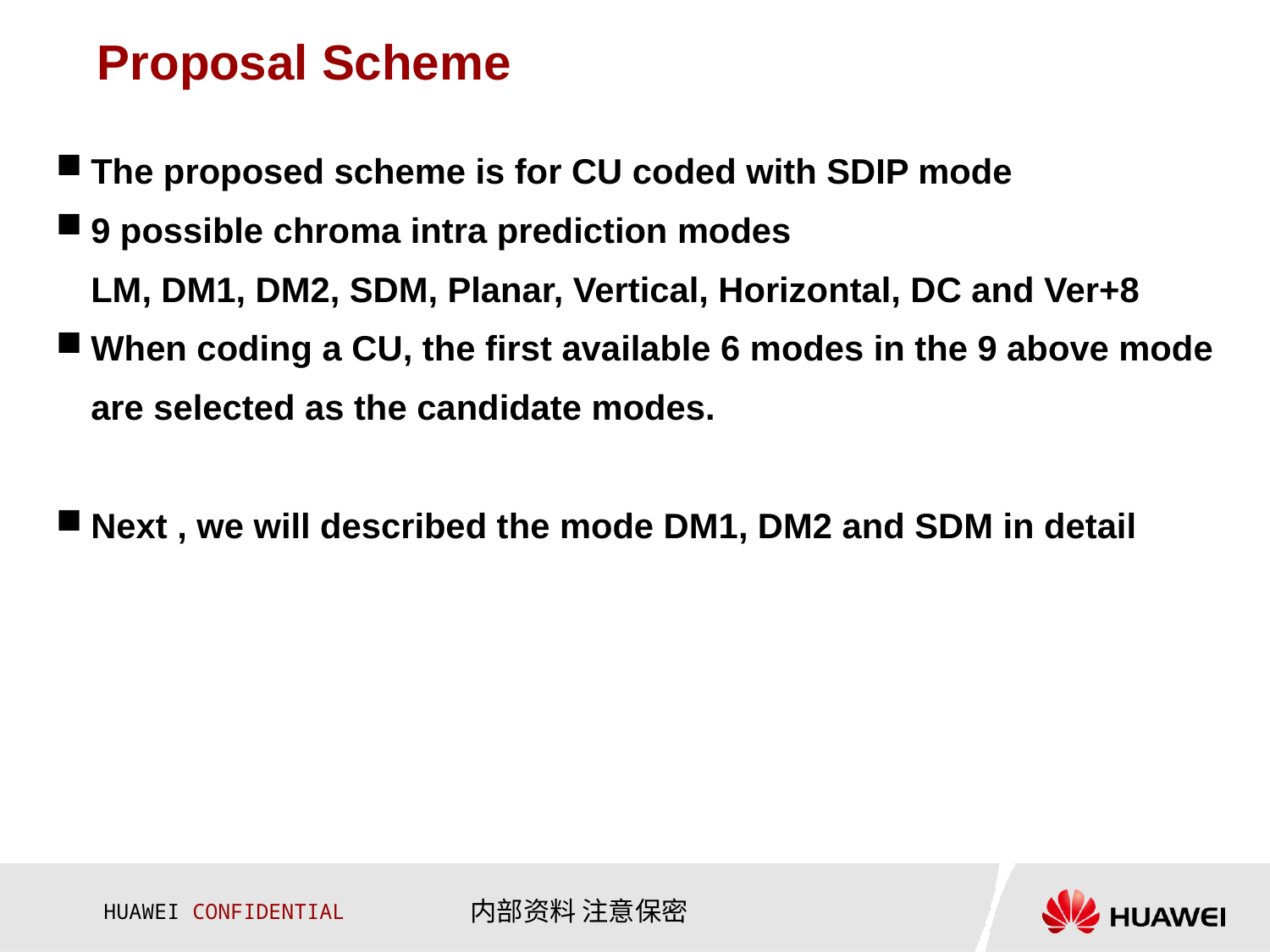

# Proposal Scheme
The proposed scheme is for CU coded with SDIP mode
9 possible chroma intra prediction modes
LM, DM1, DM2, SDM, Planar, Vertical, Horizontal, DC and Ver+8
When coding a CU, the first available 6 modes in the 9 above mode are selected as the candidate modes.

Next , we will described the mode DM1, DM2 and SDM in detail